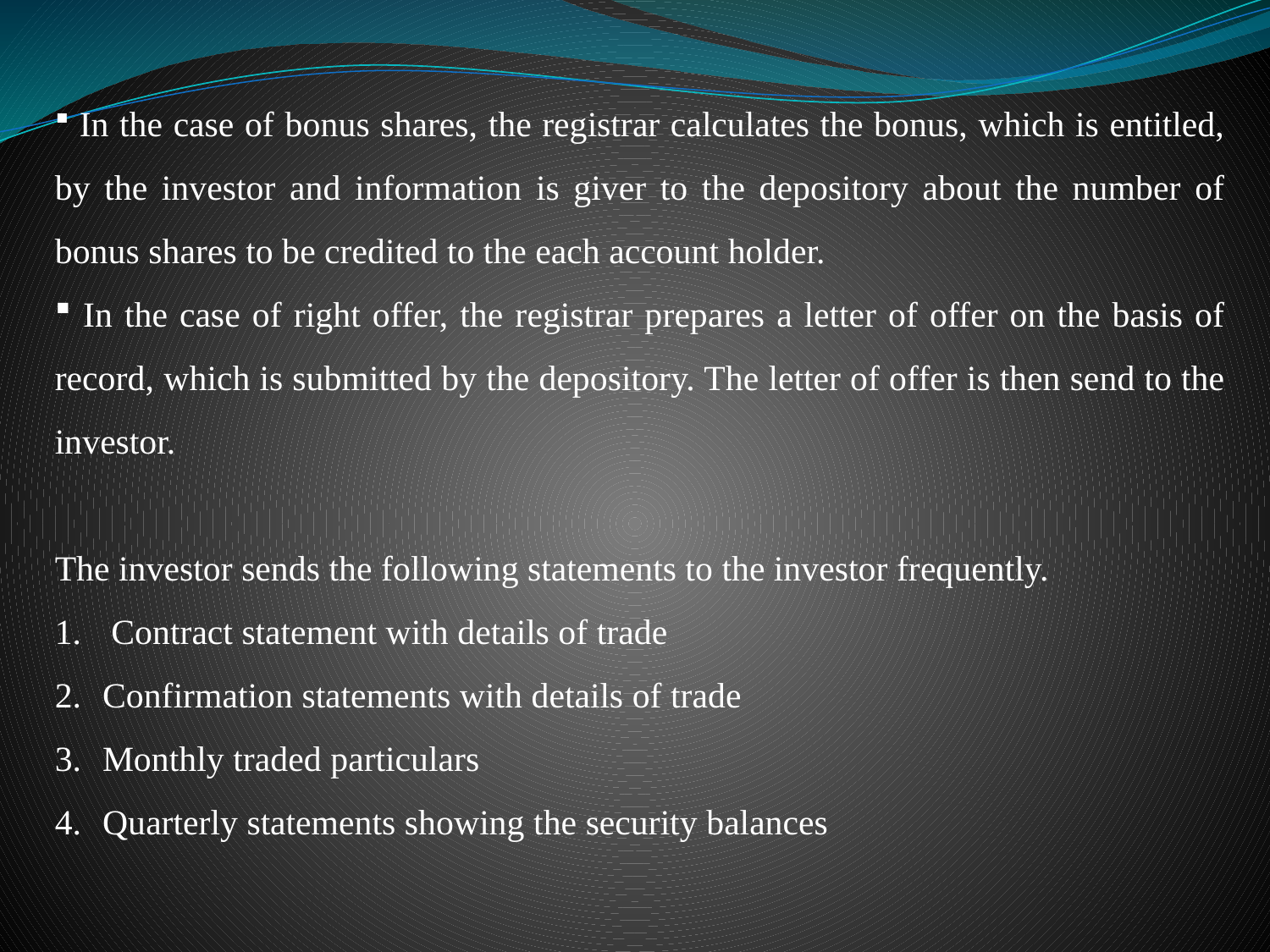

In the case of bonus shares, the registrar calculates the bonus, which is entitled, by the investor and information is giver to the depository about the number of bonus shares to be credited to the each account holder.
 In the case of right offer, the registrar prepares a letter of offer on the basis of record, which is submitted by the depository. The letter of offer is then send to the investor.

The investor sends the following statements to the investor frequently.
 Contract statement with details of trade
Confirmation statements with details of trade
Monthly traded particulars
Quarterly statements showing the security balances